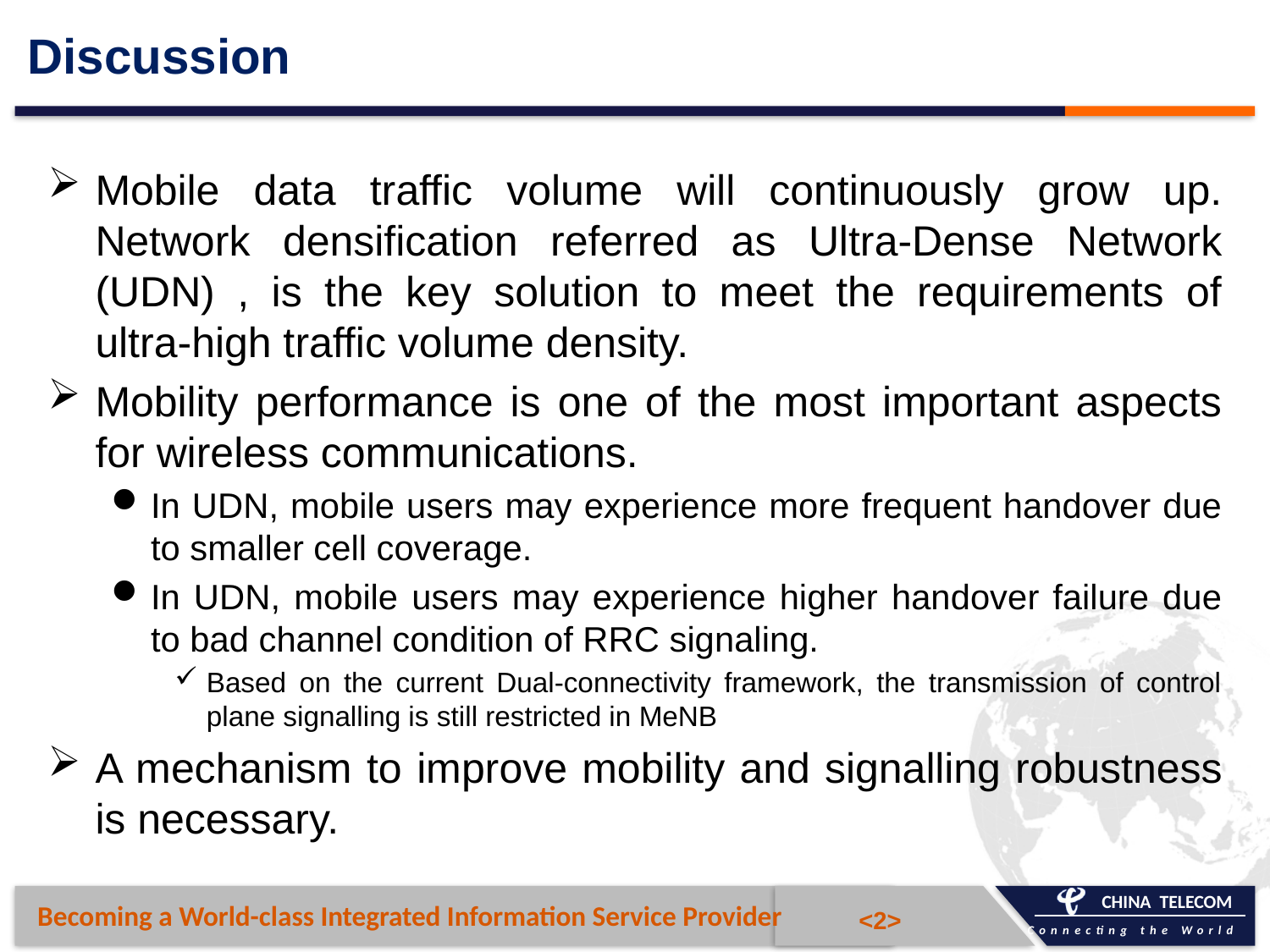

# Discussion
Mobile data traffic volume will continuously grow up. Network densification referred as Ultra-Dense Network (UDN) , is the key solution to meet the requirements of ultra-high traffic volume density.
Mobility performance is one of the most important aspects for wireless communications.
In UDN, mobile users may experience more frequent handover due to smaller cell coverage.
In UDN, mobile users may experience higher handover failure due to bad channel condition of RRC signaling.
Based on the current Dual-connectivity framework, the transmission of control plane signalling is still restricted in MeNB
A mechanism to improve mobility and signalling robustness is necessary.